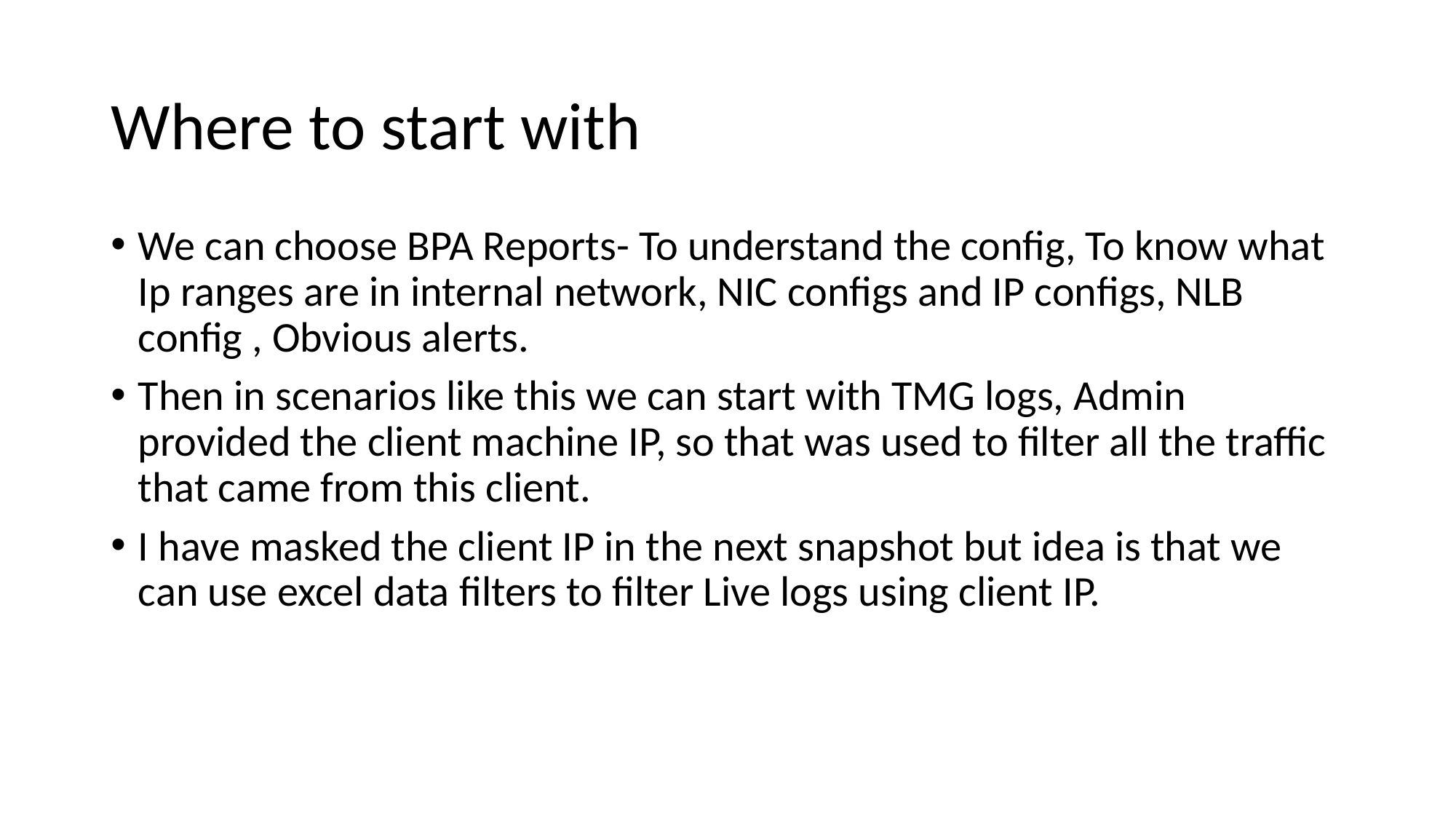

# Where to start with
We can choose BPA Reports- To understand the config, To know what Ip ranges are in internal network, NIC configs and IP configs, NLB config , Obvious alerts.
Then in scenarios like this we can start with TMG logs, Admin provided the client machine IP, so that was used to filter all the traffic that came from this client.
I have masked the client IP in the next snapshot but idea is that we can use excel data filters to filter Live logs using client IP.